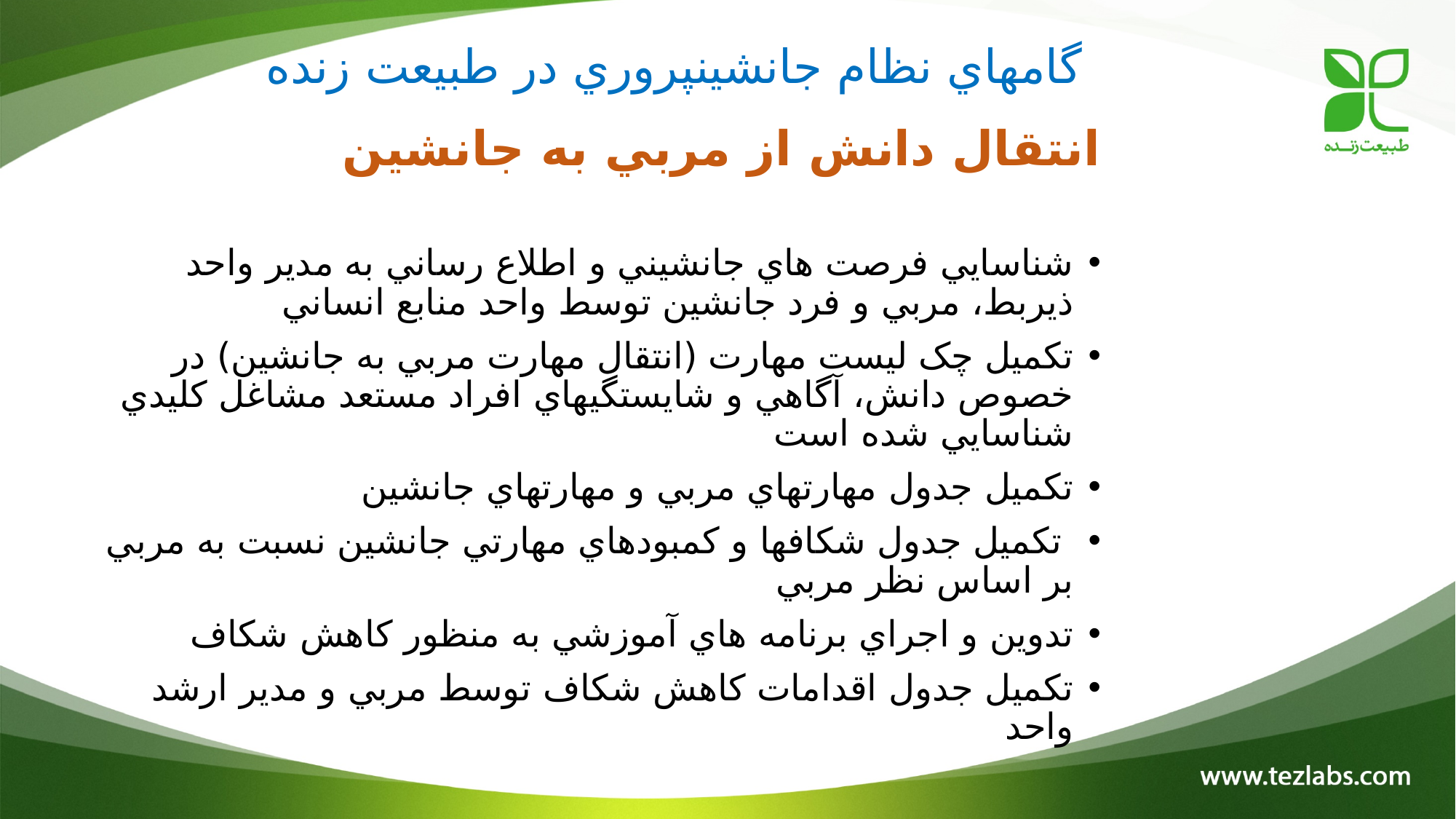

گام­هاي نظام جانشين­پروري در طبيعت زنده
انتقال دانش از مربي به جانشين

شناسايي فرصت هاي جانشيني و اطلاع رساني به مدير واحد ذيربط، مربي و فرد جانشين توسط واحد منابع انساني
تکميل چک ليست مهارت (انتقال مهارت مربي به جانشين) در خصوص دانش، آگاهي و شايستگي­هاي افراد مستعد مشاغل کليدي شناسايي شده است
تکميل جدول مهارت­هاي مربي و مهارت­هاي جانشين
 تکميل جدول شکاف­ها و کمبودهاي مهارتي جانشين نسبت به مربي بر اساس نظر مربي
تدوين و اجراي برنامه هاي آموزشي به منظور کاهش شکاف
تکميل جدول اقدامات کاهش شکاف­ توسط مربي و مدير ارشد واحد